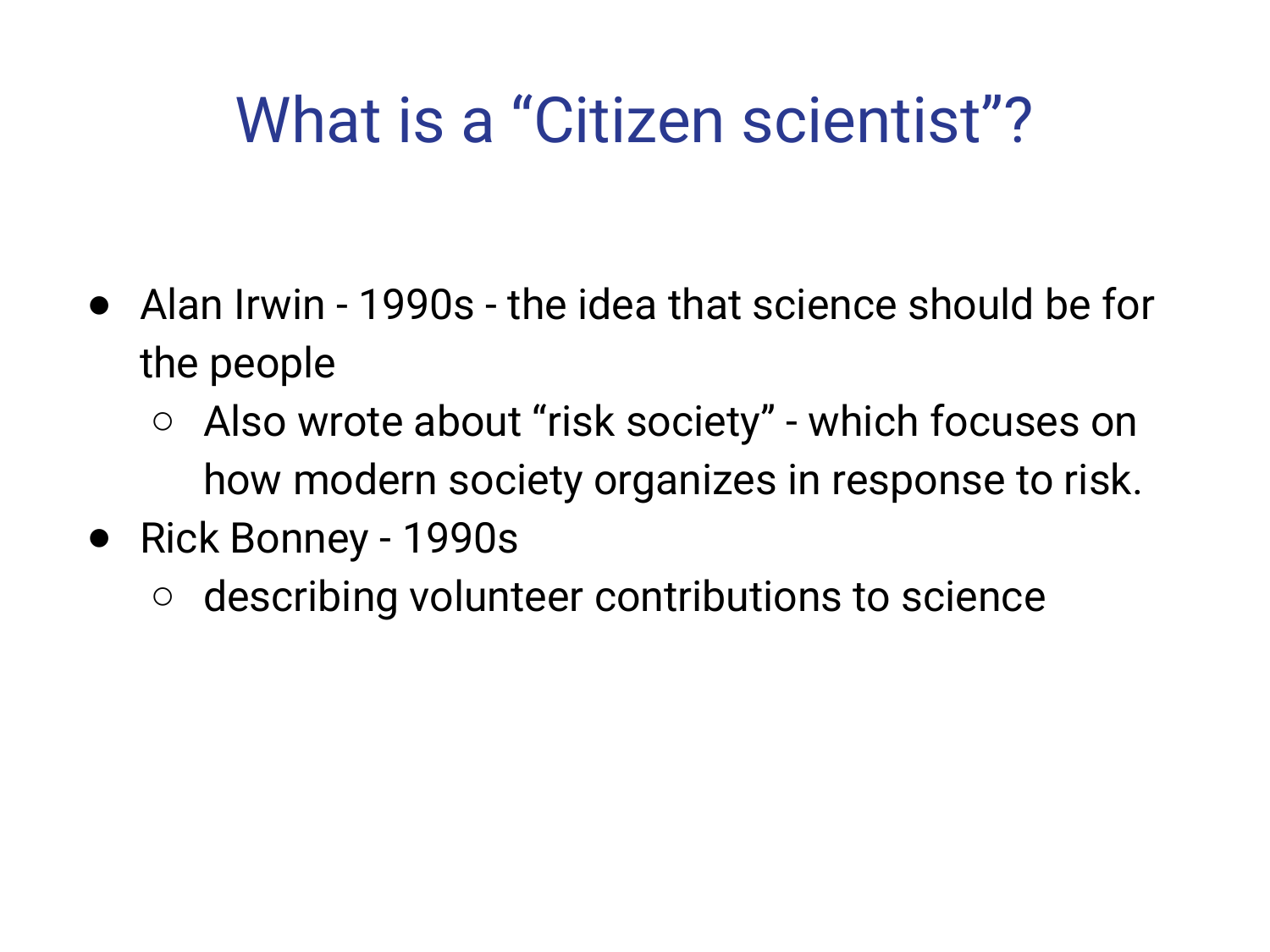

# What is a “Citizen scientist”?
Alan Irwin - 1990s - the idea that science should be for the people
Also wrote about “risk society” - which focuses on how modern society organizes in response to risk.
Rick Bonney - 1990s
describing volunteer contributions to science